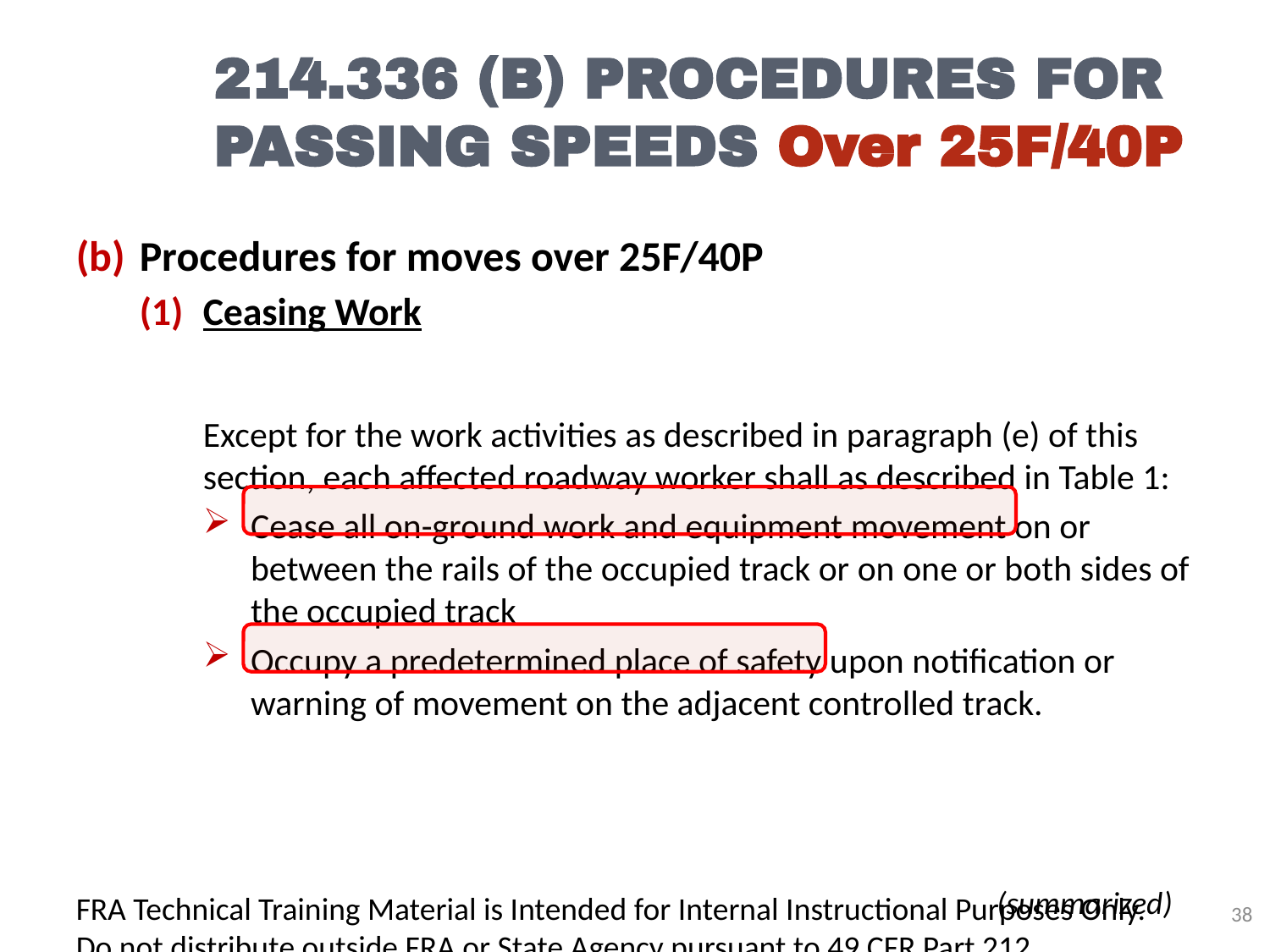

# 214.336 (B) Procedures For Passing Speeds Over 25F/40P
Procedures for moves over 25F/40P
Ceasing Work

Except for the work activities as described in paragraph (e) of this section, each affected roadway worker shall as described in Table 1:
Cease all on-ground work and equipment movement on or between the rails of the occupied track or on one or both sides of the occupied track
Occupy a predetermined place of safety upon notification or warning of movement on the adjacent controlled track.

(summarized)
FRA Technical Training Material is Intended for Internal Instructional Purposes Only.
Do not distribute outside FRA or State Agency pursuant to 49 CFR Part 212.
38